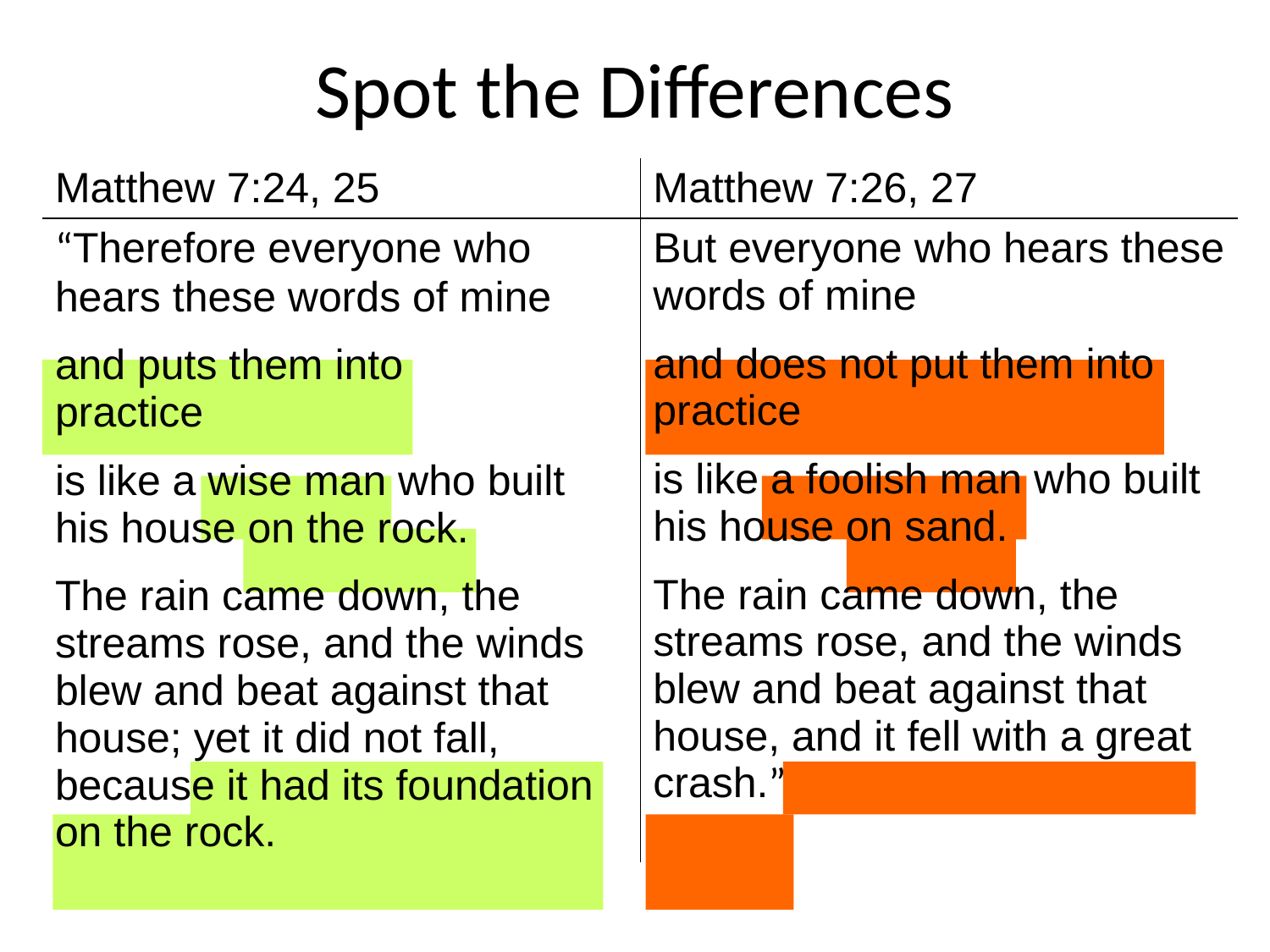

Spot the Differences
| Matthew 7:24, 25 | Matthew 7:26, 27 |
| --- | --- |
| “Therefore everyone who hears these words of mine and puts them into practice is like a wise man who built his house on the rock. The rain came down, the streams rose, and the winds blew and beat against that house; yet it did not fall, because it had its foundation on the rock. | But everyone who hears these words of mine and does not put them into practice is like a foolish man who built his house on sand. The rain came down, the streams rose, and the winds blew and beat against that house, and it fell with a great crash.” |